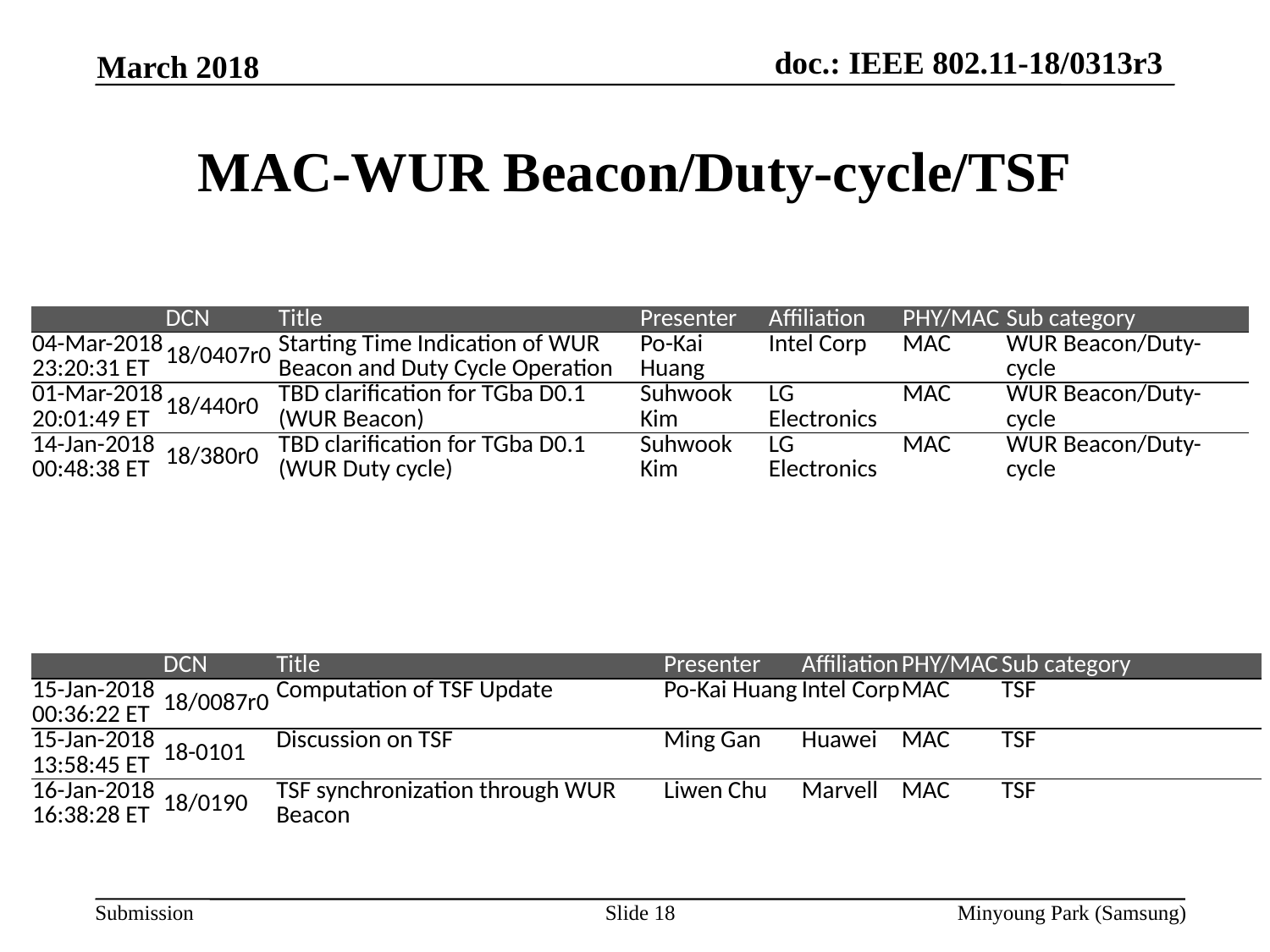

March 2018
# MAC-WUR Beacon/Duty-cycle/TSF
|  | DCN | Title | Presenter | Affiliation | PHY/MAC | Sub category |
| --- | --- | --- | --- | --- | --- | --- |
| 04-Mar-2018 23:20:31 ET | 18/0407r0 | Starting Time Indication of WUR Beacon and Duty Cycle Operation | Po-Kai Huang | Intel Corp | MAC | WUR Beacon/Duty-cycle |
| 01-Mar-2018 20:01:49 ET | 18/440r0 | TBD clarification for TGba D0.1 (WUR Beacon) | Suhwook Kim | LG Electronics | MAC | WUR Beacon/Duty-cycle |
| 14-Jan-2018 00:48:38 ET | 18/380r0 | TBD clarification for TGba D0.1 (WUR Duty cycle) | Suhwook Kim | LG Electronics | MAC | WUR Beacon/Duty-cycle |
|  | DCN | Title | Presenter | Affiliation | PHY/MAC | Sub category |
| --- | --- | --- | --- | --- | --- | --- |
| 15-Jan-2018 00:36:22 ET | 18/0087r0 | Computation of TSF Update | Po-Kai Huang | Intel Corp | MAC | TSF |
| 15-Jan-2018 13:58:45 ET | 18-0101 | Discussion on TSF | Ming Gan | Huawei | MAC | TSF |
| 16-Jan-2018 16:38:28 ET | 18/0190 | TSF synchronization through WUR Beacon | Liwen Chu | Marvell | MAC | TSF |
Slide 18
Minyoung Park (Samsung)